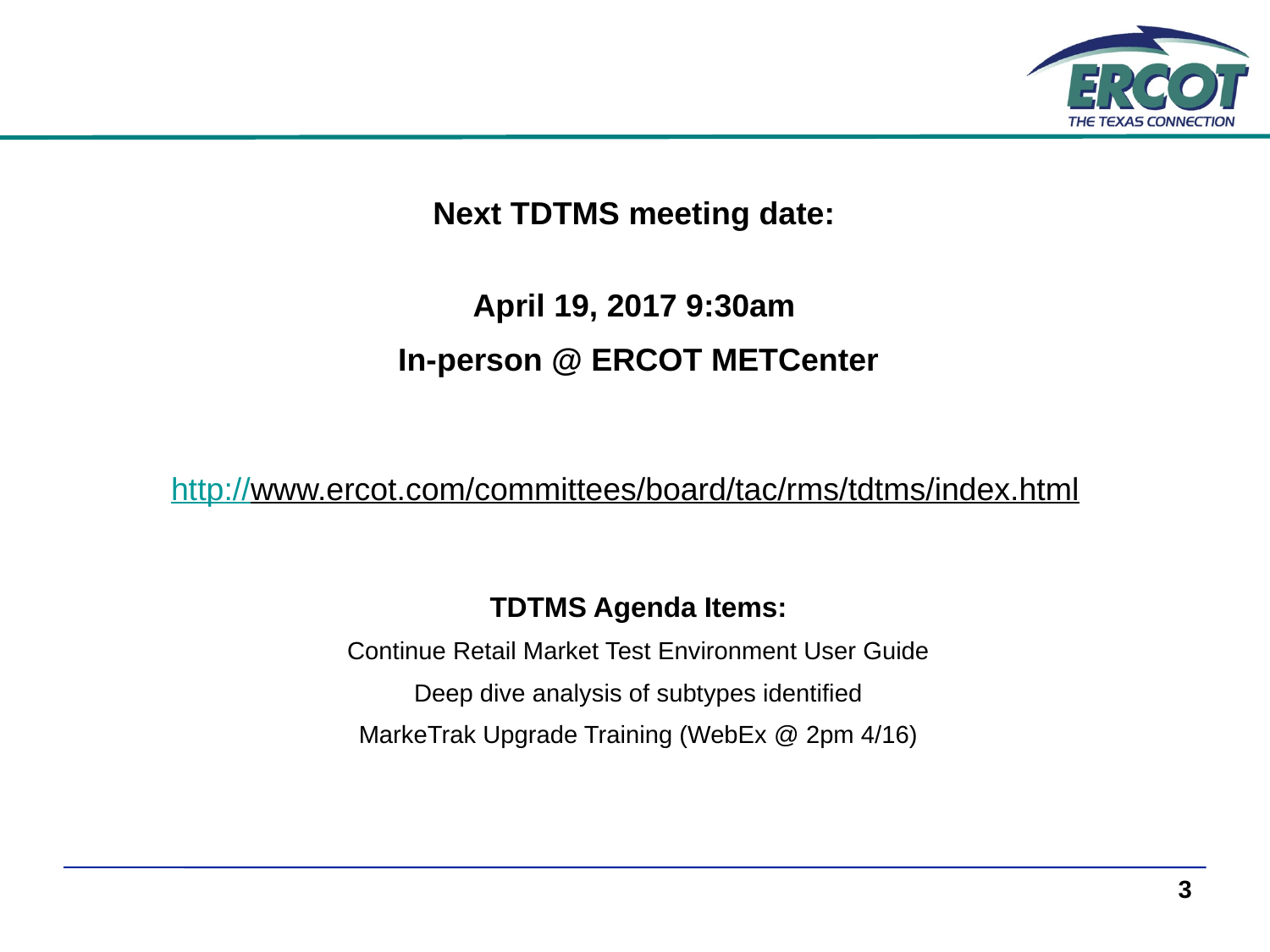

Next TDTMS meeting date:
April 19, 2017 9:30am
In-person @ ERCOT METCenter

TDTMS Agenda Items:
Continue Retail Market Test Environment User Guide
Deep dive analysis of subtypes identified
MarkeTrak Upgrade Training (WebEx @ 2pm 4/16)
http://www.ercot.com/committees/board/tac/rms/tdtms/index.html

3